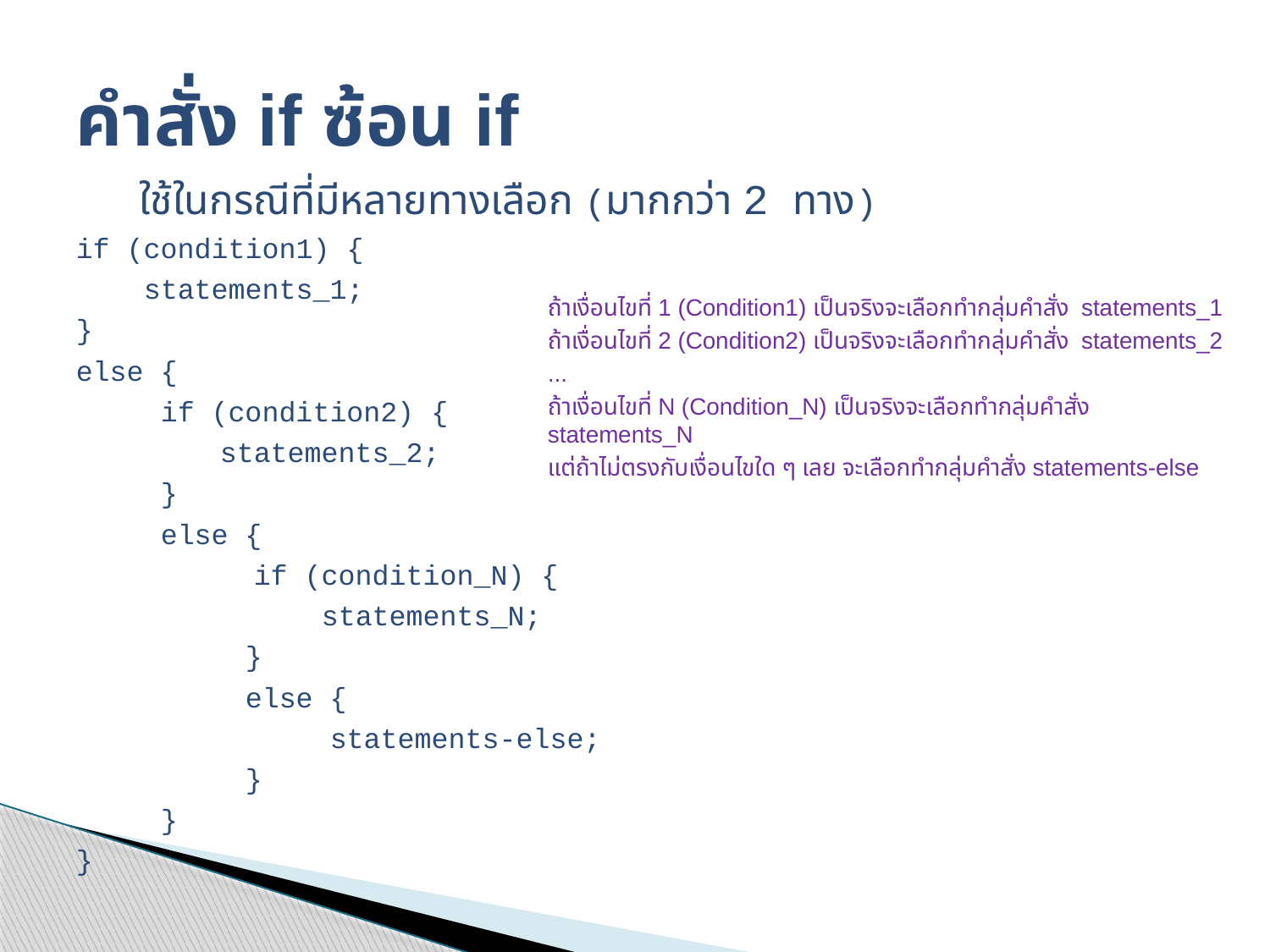

# คำสั่ง if ซ้อน if
ใช้ในกรณีที่มีหลายทางเลือก (มากกว่า 2 ทาง)
if (condition1) {
    statements_1;
}
else {
     if (condition2) {
       	 statements_2;
     }
     else {
     	   if (condition_N) {
	       statements_N;
          }
          else {
        	statements-else;
          }
     }
}

ถ้าเงื่อนไขที่ 1 (Condition1) เป็นจริงจะเลือกทำกลุ่มคำสั่ง  statements_1
ถ้าเงื่อนไขที่ 2 (Condition2) เป็นจริงจะเลือกทำกลุ่มคำสั่ง  statements_2
...
ถ้าเงื่อนไขที่ N (Condition_N) เป็นจริงจะเลือกทำกลุ่มคำสั่ง  statements_N
แต่ถ้าไม่ตรงกับเงื่อนไขใด ๆ เลย จะเลือกทำกลุ่มคำสั่ง statements-else